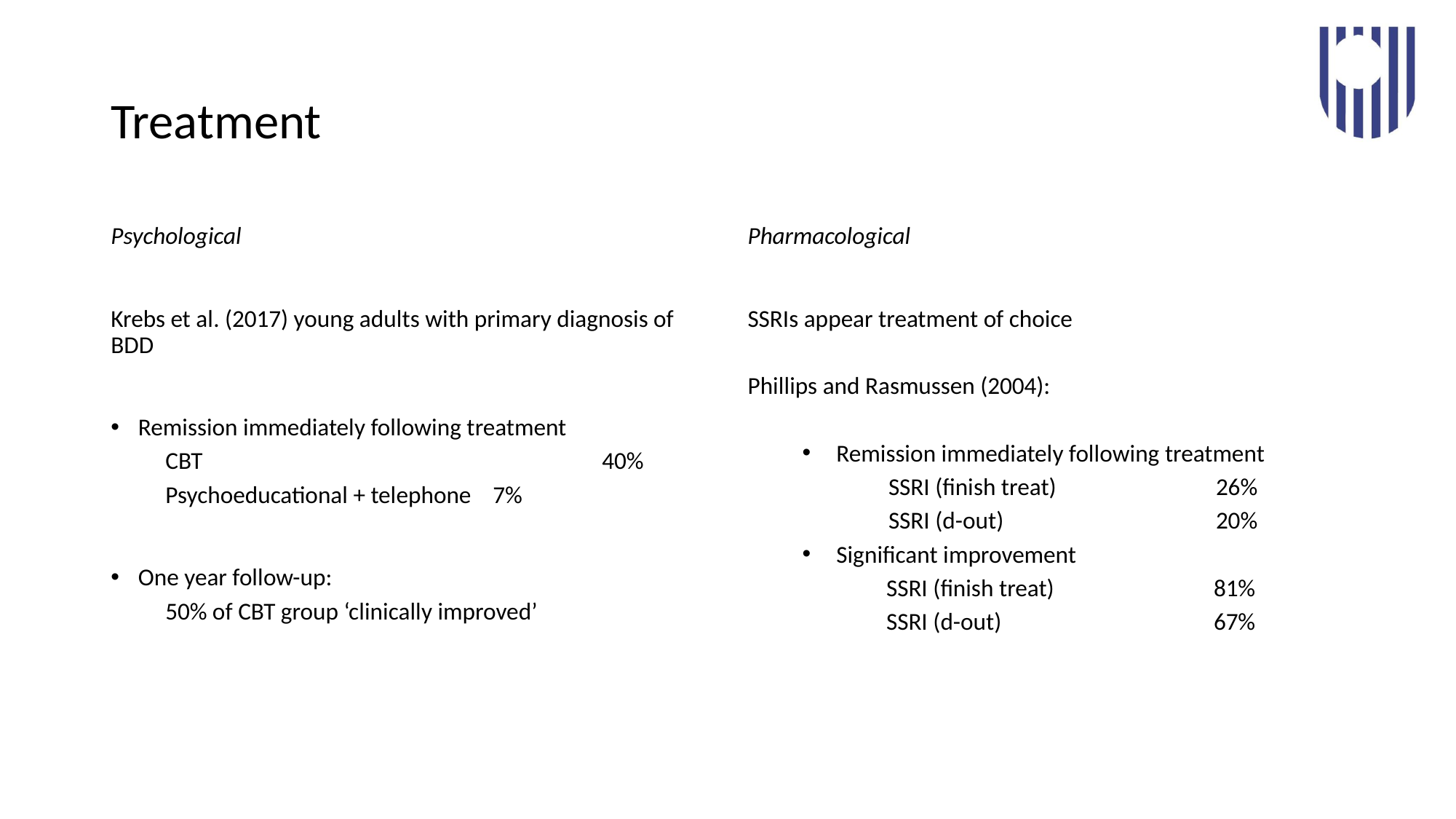

# Treatment
Psychological

Krebs et al. (2017) young adults with primary diagnosis of BDD

Remission immediately following treatment
CBT				40%
Psychoeducational + telephone	7%

One year follow-up:
50% of CBT group ‘clinically improved’
Pharmacological

SSRIs appear treatment of choice

Phillips and Rasmussen (2004):

Remission immediately following treatment
SSRI (finish treat)		26%
SSRI (d-out)		20%
Significant improvement
SSRI (finish treat)		81%
SSRI (d-out)		67%